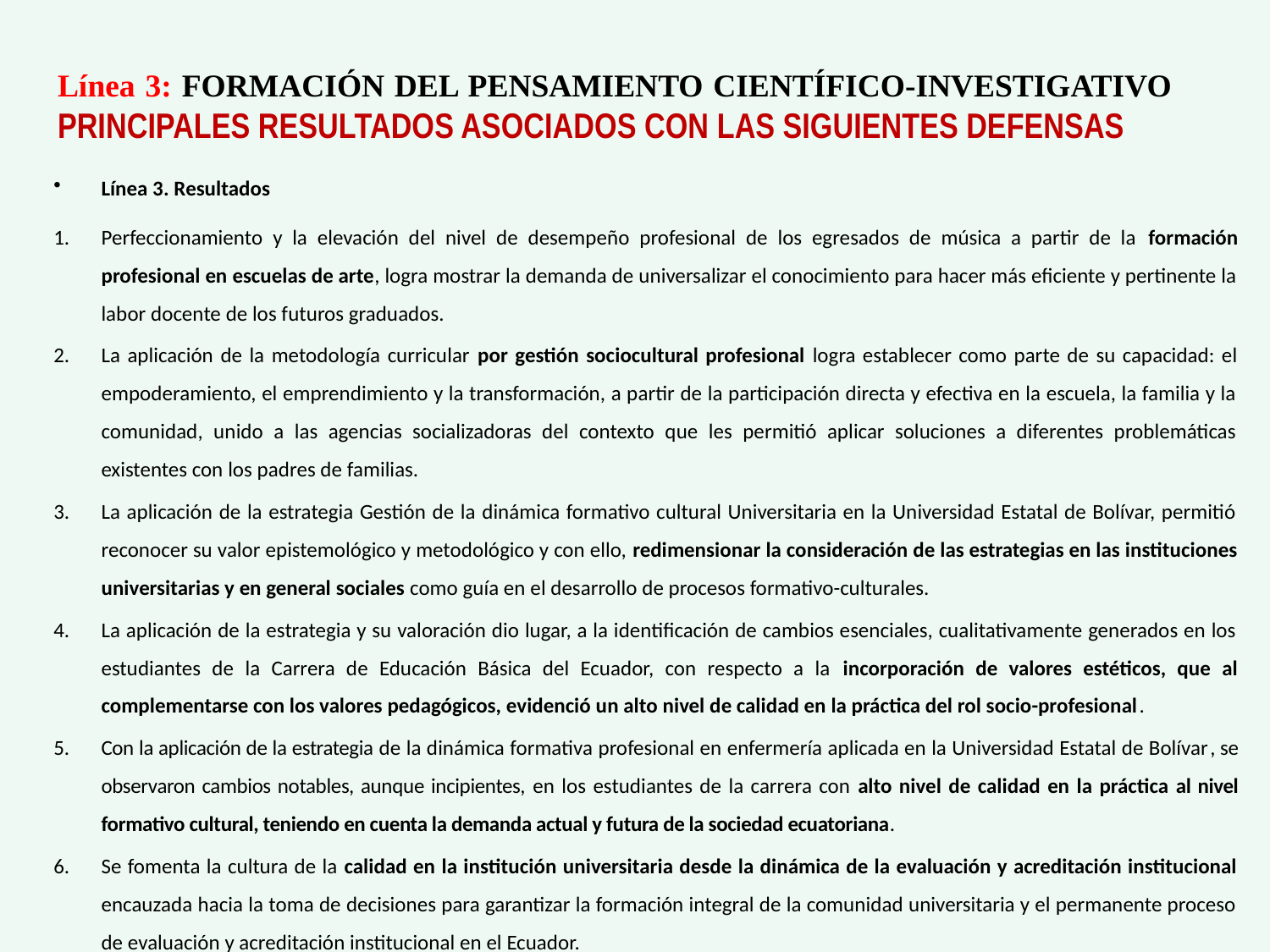

# Línea 3: FORMACIÓN DEL PENSAMIENTO CIENTÍFICO-INVESTIGATIVO PRINCIPALES RESULTADOS ASOCIADOS CON LAS SIGUIENTES DEFENSAS
Línea 3. Resultados
Perfeccionamiento y la elevación del nivel de desempeño profesional de los egresados de música a partir de la formación profesional en escuelas de arte, logra mostrar la demanda de universalizar el conocimiento para hacer más eficiente y pertinente la labor docente de los futuros graduados.
La aplicación de la metodología curricular por gestión sociocultural profesional logra establecer como parte de su capacidad: el empoderamiento, el emprendimiento y la transformación, a partir de la participación directa y efectiva en la escuela, la familia y la comunidad, unido a las agencias socializadoras del contexto que les permitió aplicar soluciones a diferentes problemáticas existentes con los padres de familias.
La aplicación de la estrategia Gestión de la dinámica formativo cultural Universitaria en la Universidad Estatal de Bolívar, permitió reconocer su valor epistemológico y metodológico y con ello, redimensionar la consideración de las estrategias en las instituciones universitarias y en general sociales como guía en el desarrollo de procesos formativo-culturales.
La aplicación de la estrategia y su valoración dio lugar, a la identificación de cambios esenciales, cualitativamente generados en los estudiantes de la Carrera de Educación Básica del Ecuador, con respecto a la incorporación de valores estéticos, que al complementarse con los valores pedagógicos, evidenció un alto nivel de calidad en la práctica del rol socio-profesional.
Con la aplicación de la estrategia de la dinámica formativa profesional en enfermería aplicada en la Universidad Estatal de Bolívar, se observaron cambios notables, aunque incipientes, en los estudiantes de la carrera con alto nivel de calidad en la práctica al nivel formativo cultural, teniendo en cuenta la demanda actual y futura de la sociedad ecuatoriana.
Se fomenta la cultura de la calidad en la institución universitaria desde la dinámica de la evaluación y acreditación institucional encauzada hacia la toma de decisiones para garantizar la formación integral de la comunidad universitaria y el permanente proceso de evaluación y acreditación institucional en el Ecuador.